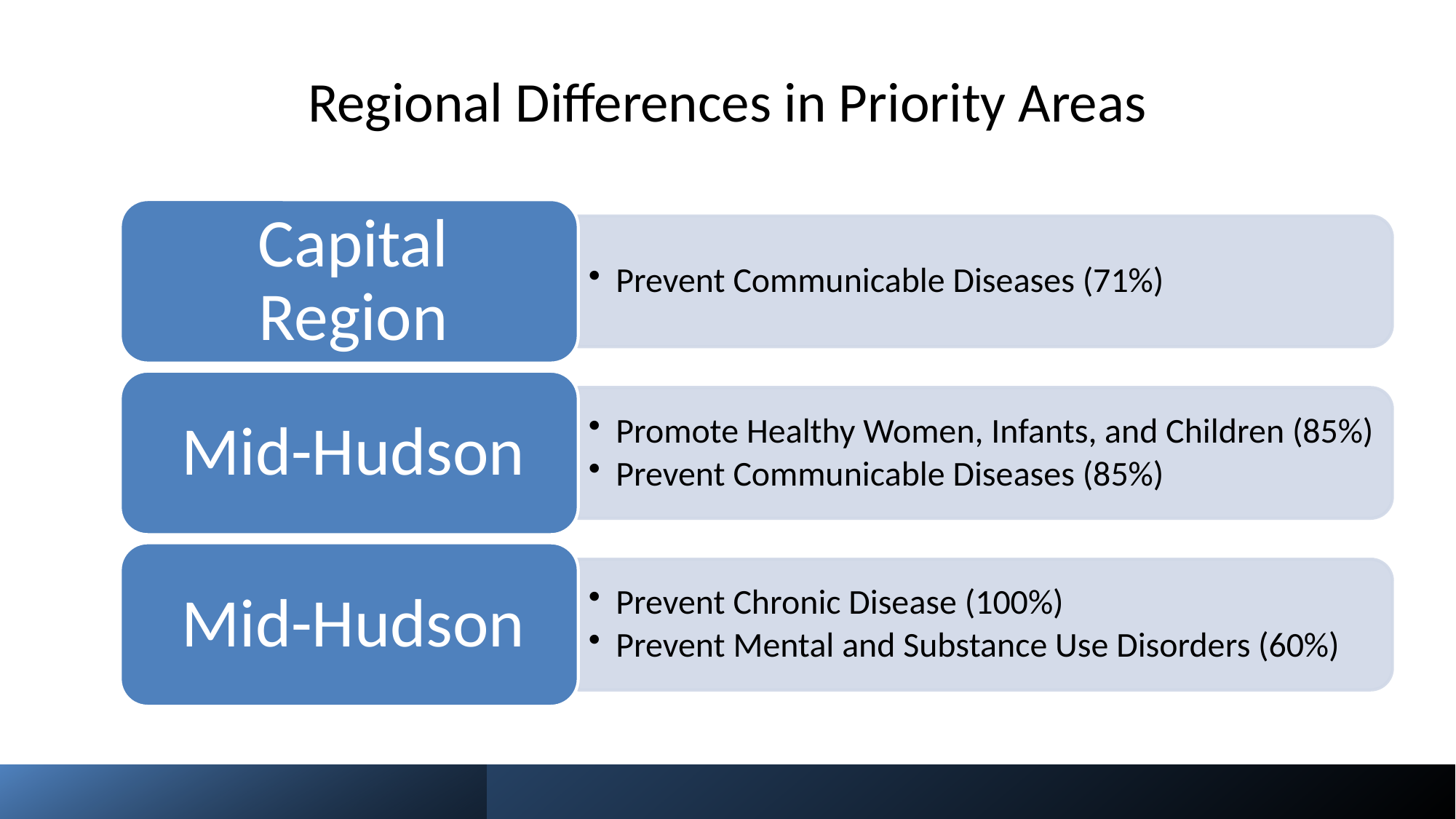

# Regional Differences in Priority Areas
Prevent Communicable Diseases (71%)
Capital Region
Promote Healthy Women, Infants, and Children (85%)
Prevent Communicable Diseases (85%)
Mid-Hudson
Prevent Chronic Disease (100%)
Prevent Mental and Substance Use Disorders (60%)
Mid-Hudson